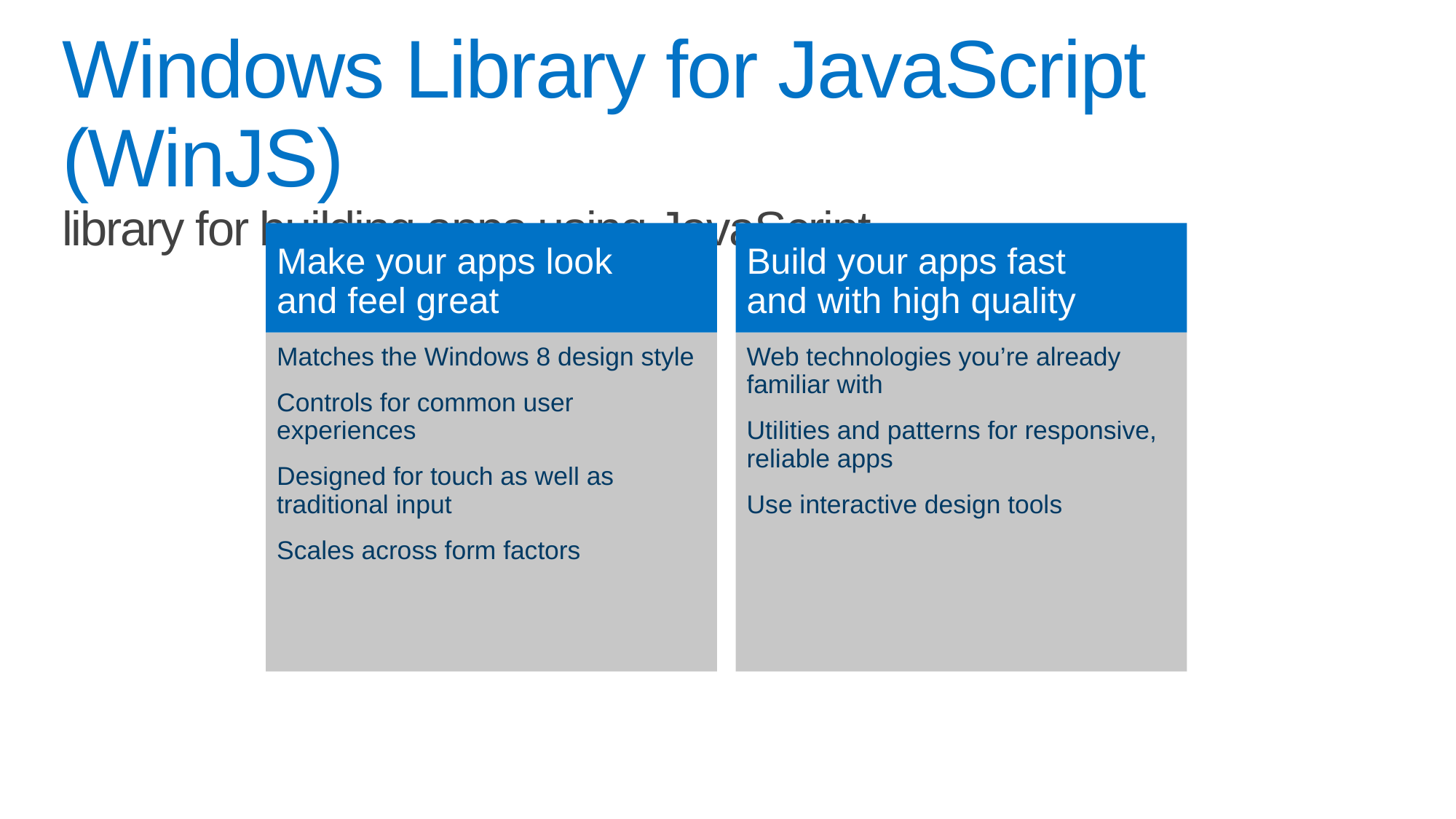

# Windows Library for JavaScript (WinJS) library for building apps using JavaScript
Make your apps look
and feel great
Matches the Windows 8 design style
Controls for common user experiences
Designed for touch as well as traditional input
Scales across form factors
Build your apps fast
and with high quality
Web technologies you’re already familiar with
Utilities and patterns for responsive, reliable apps
Use interactive design tools